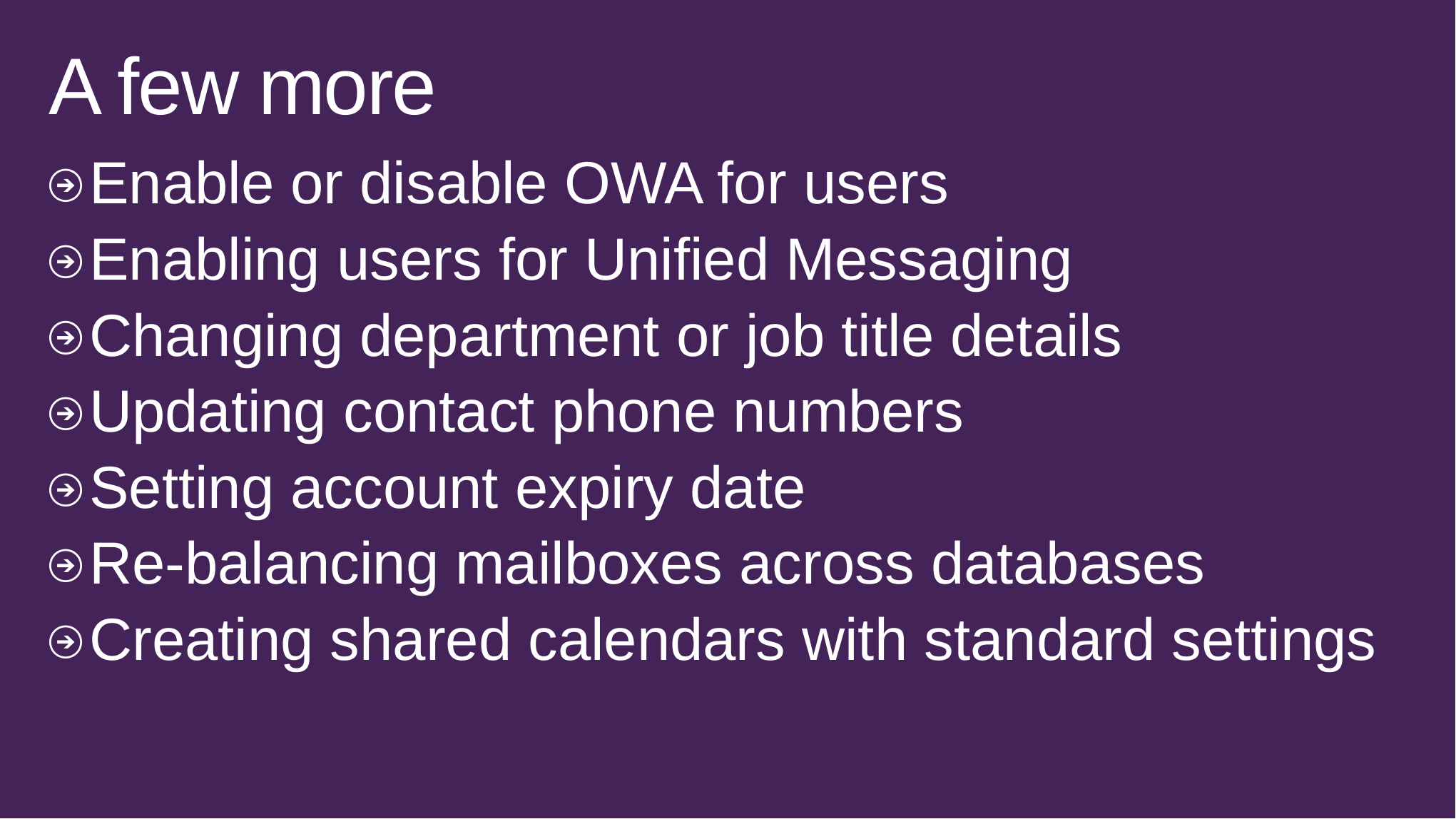

# A few more
Enable or disable OWA for users
Enabling users for Unified Messaging
Changing department or job title details
Updating contact phone numbers
Setting account expiry date
Re-balancing mailboxes across databases
Creating shared calendars with standard settings